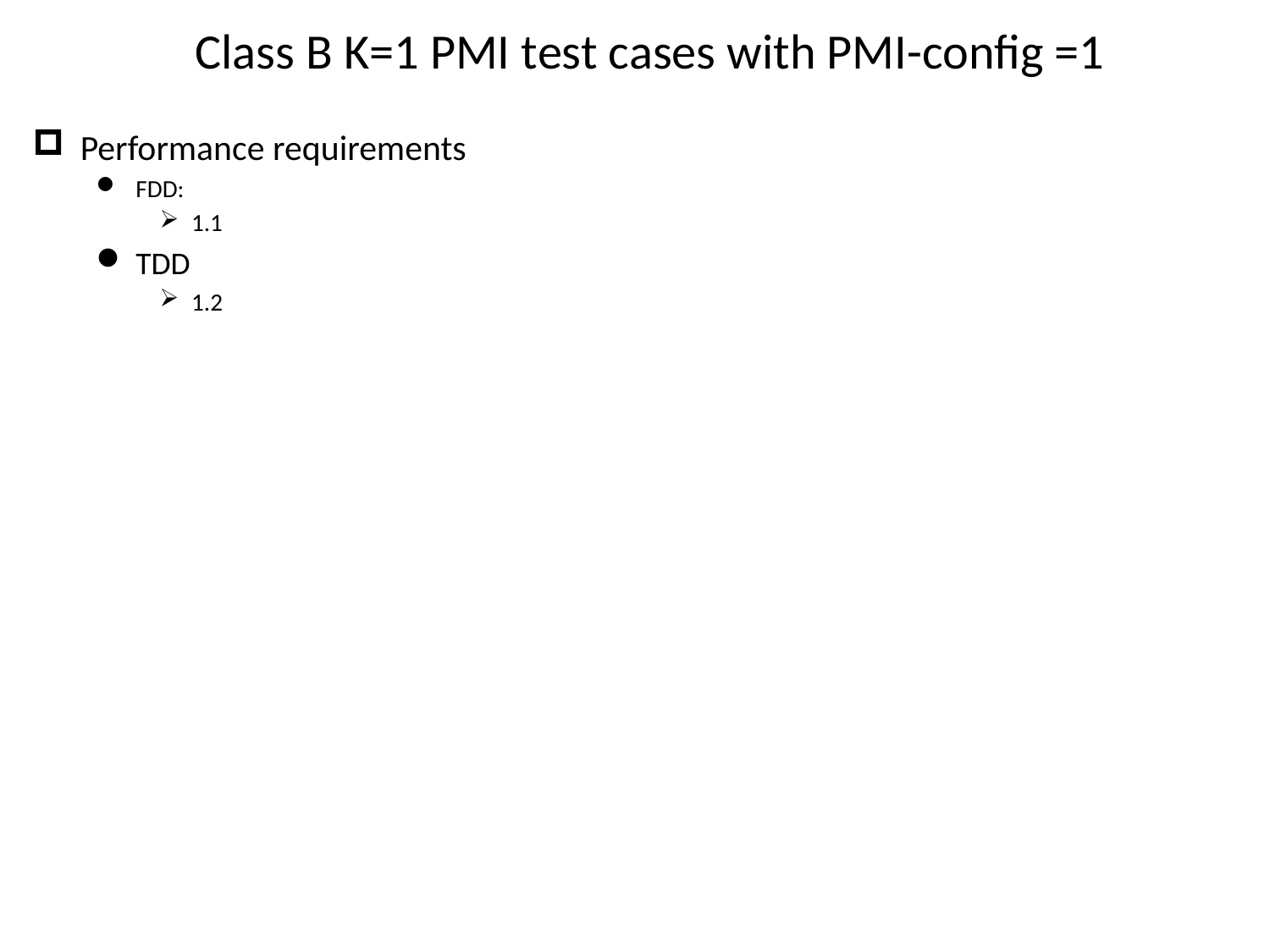

Class B K=1 PMI test cases with PMI-config =1
Performance requirements
FDD:
1.1
TDD
1.2